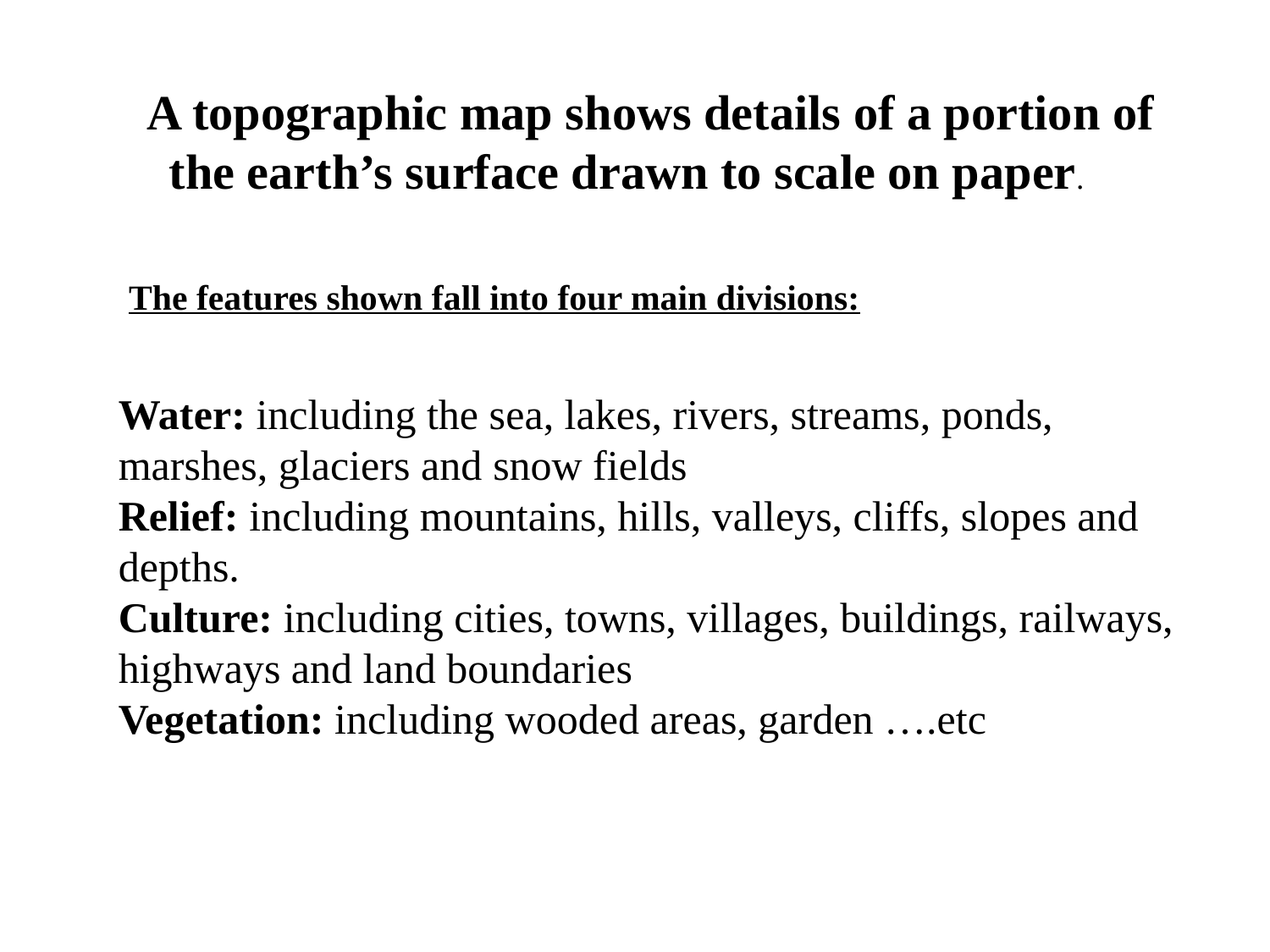

A topographic map shows details of a portion of the earth’s surface drawn to scale on paper.

The features shown fall into four main divisions:
Water: including the sea, lakes, rivers, streams, ponds, marshes, glaciers and snow fields
Relief: including mountains, hills, valleys, cliffs, slopes and depths.
Culture: including cities, towns, villages, buildings, railways, highways and land boundaries
Vegetation: including wooded areas, garden ….etc